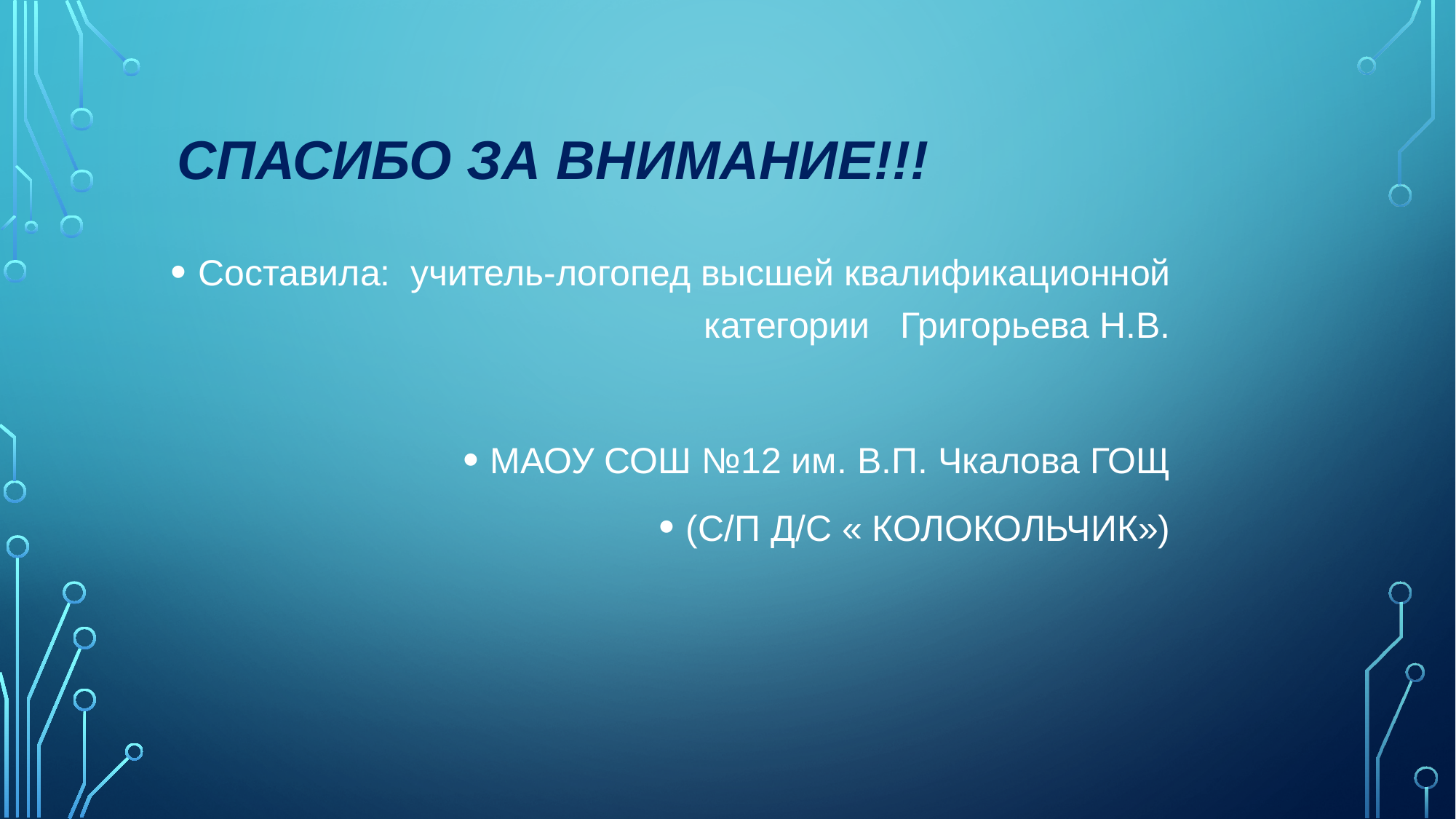

# СПАСИБО ЗА ВНИМАНИЕ!!!
Составила:  учитель-логопед высшей квалификационной категории   Григорьева Н.В.

МАОУ СОШ №12 им. В.П. Чкалова ГОЩ
(С/П Д/С « КОЛОКОЛЬЧИК»)